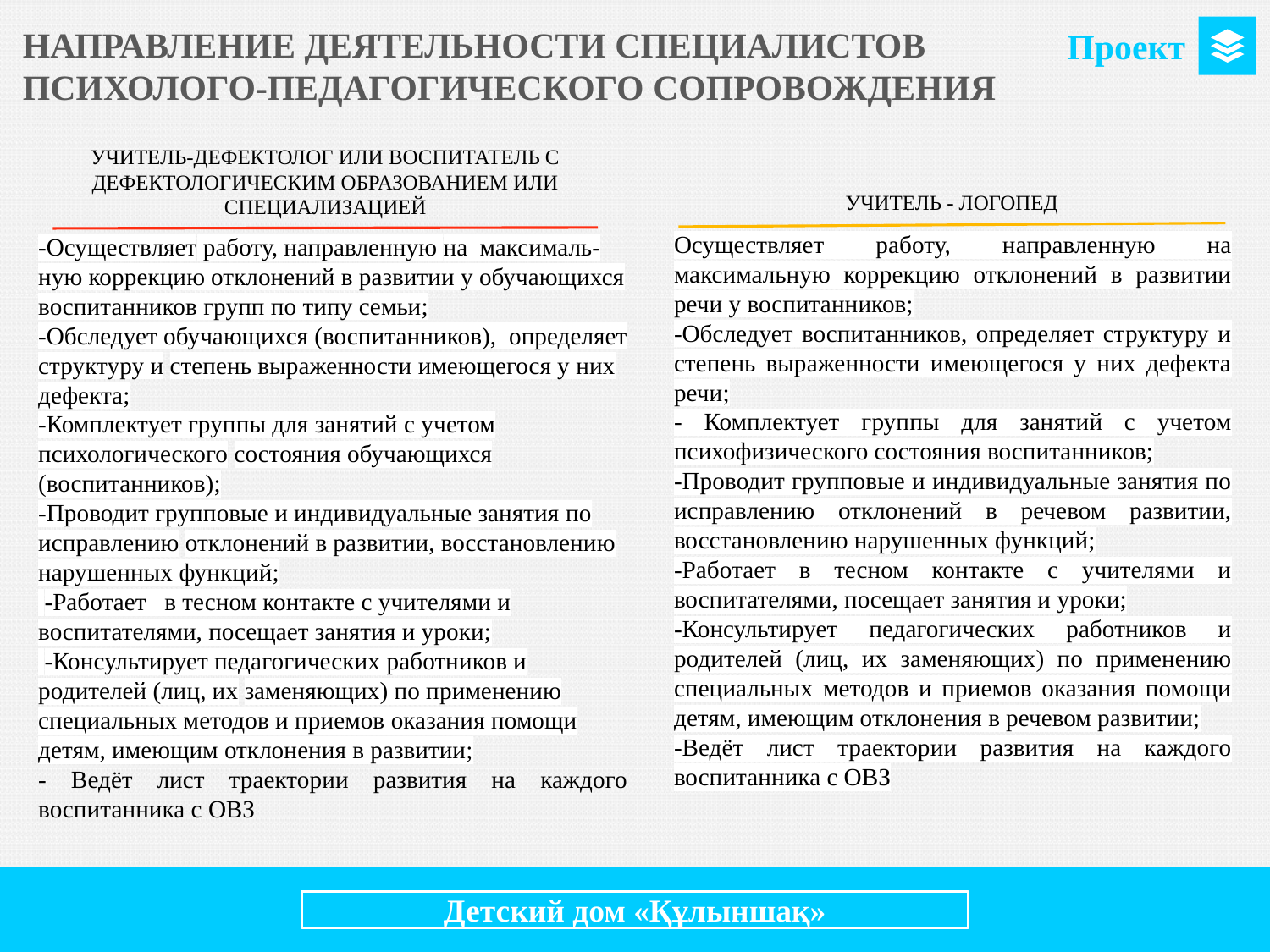

НАПРАВЛЕНИЕ ДЕЯТЕЛЬНОСТИ СПЕЦИАЛИСТОВ
ПСИХОЛОГО-ПЕДАГОГИЧЕСКОГО СОПРОВОЖДЕНИЯ

Проект
УЧИТЕЛЬ-ДЕФЕКТОЛОГ ИЛИ ВОСПИТАТЕЛЬ С ДЕФЕКТОЛОГИЧЕСКИМ ОБРАЗОВАНИЕМ ИЛИ СПЕЦИАЛИЗАЦИЕЙ
УЧИТЕЛЬ - ЛОГОПЕД
Осуществляет работу, направленную на максимальную коррекцию отклонений в развитии речи у воспитанников;
-Обследует воспитанников, определяет структуру и степень выраженности имеющегося у них дефекта речи;
- Комплектует группы для занятий с учетом психофизического состояния воспитанников;
-Проводит групповые и индивидуальные занятия по исправлению отклонений в речевом развитии, восстановлению нарушенных функций;
-Работает в тесном контакте с учителями и воспитателями, посещает занятия и уроки;
-Консультирует педагогических работников и родителей (лиц, их заменяющих) по применению специальных методов и приемов оказания помощи детям, имеющим отклонения в речевом развитии;
-Ведёт лист траектории развития на каждого воспитанника с ОВЗ

-Осуществляет работу, направленную на  максималь-ную коррекцию отклонений в развитии у обучающихся воспитанников групп по типу семьи;
-Обследует обучающихся (воспитанников),  определяет структуру и степень выраженности имеющегося у них дефекта;
-Комплектует группы для занятий с учетом психологического состояния обучающихся (воспитанников);
-Проводит групповые и индивидуальные занятия по исправлению отклонений в развитии, восстановлению нарушенных функций;
 -Работает   в тесном контакте с учителями и воспитателями, посещает занятия и уроки;
 -Консультирует педагогических работников и родителей (лиц, их заменяющих) по применению специальных методов и приемов оказания помощи детям, имеющим отклонения в развитии;
- Ведёт лист траектории развития на каждого воспитанника с ОВЗ

Детский дом «Құлыншақ»